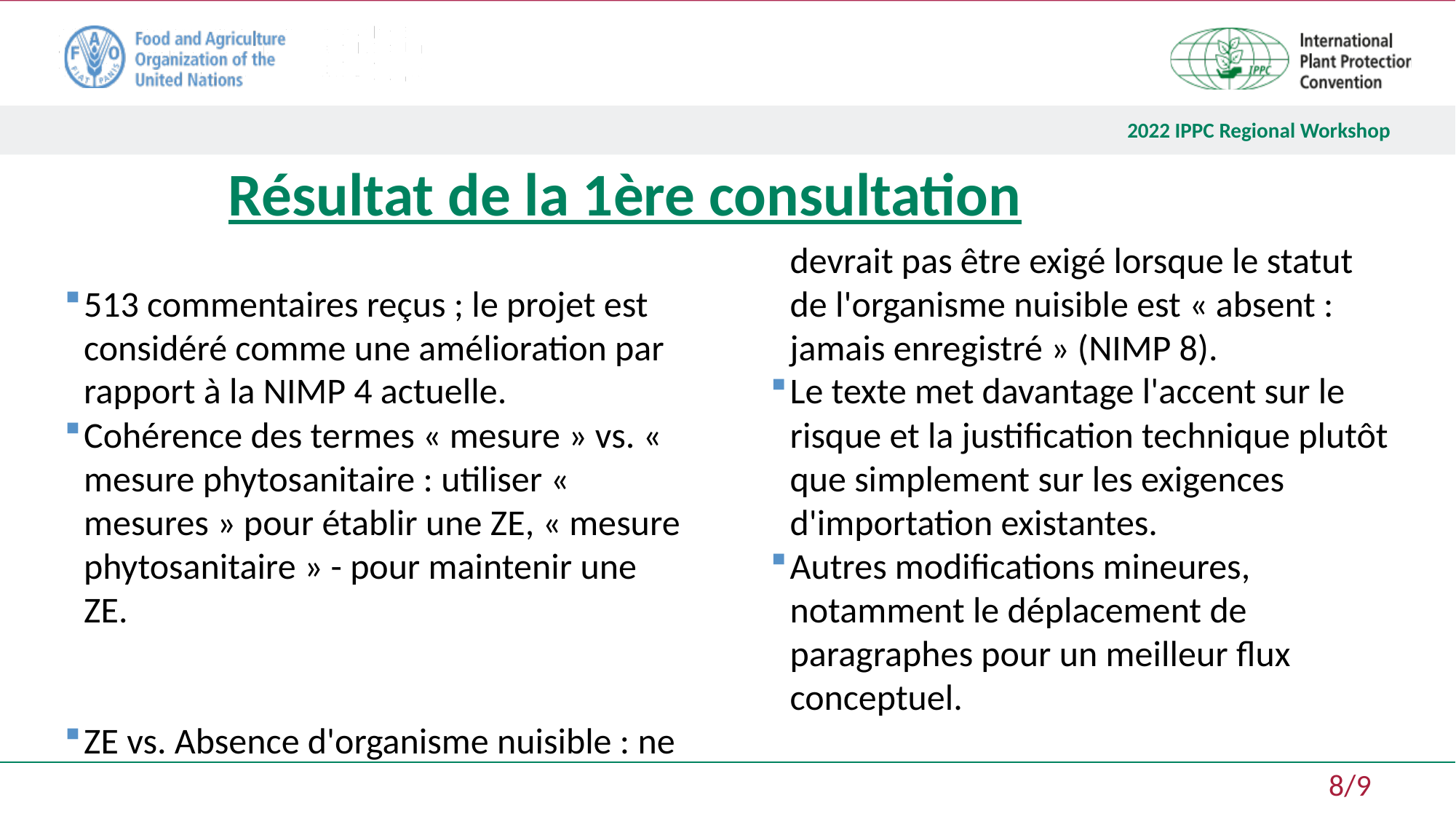

# Résultat de la 1ère consultation

513 commentaires reçus ; le projet est considéré comme une amélioration par rapport à la NIMP 4 actuelle.
Cohérence des termes « mesure » vs. « mesure phytosanitaire : utiliser « mesures » pour établir une ZE, « mesure phytosanitaire » - pour maintenir une ZE.

ZE vs. Absence d'organisme nuisible : ne devrait pas être exigé lorsque le statut de l'organisme nuisible est « absent : jamais enregistré » (NIMP 8).
Le texte met davantage l'accent sur le risque et la justification technique plutôt que simplement sur les exigences d'importation existantes.
Autres modifications mineures, notamment le déplacement de paragraphes pour un meilleur flux conceptuel.